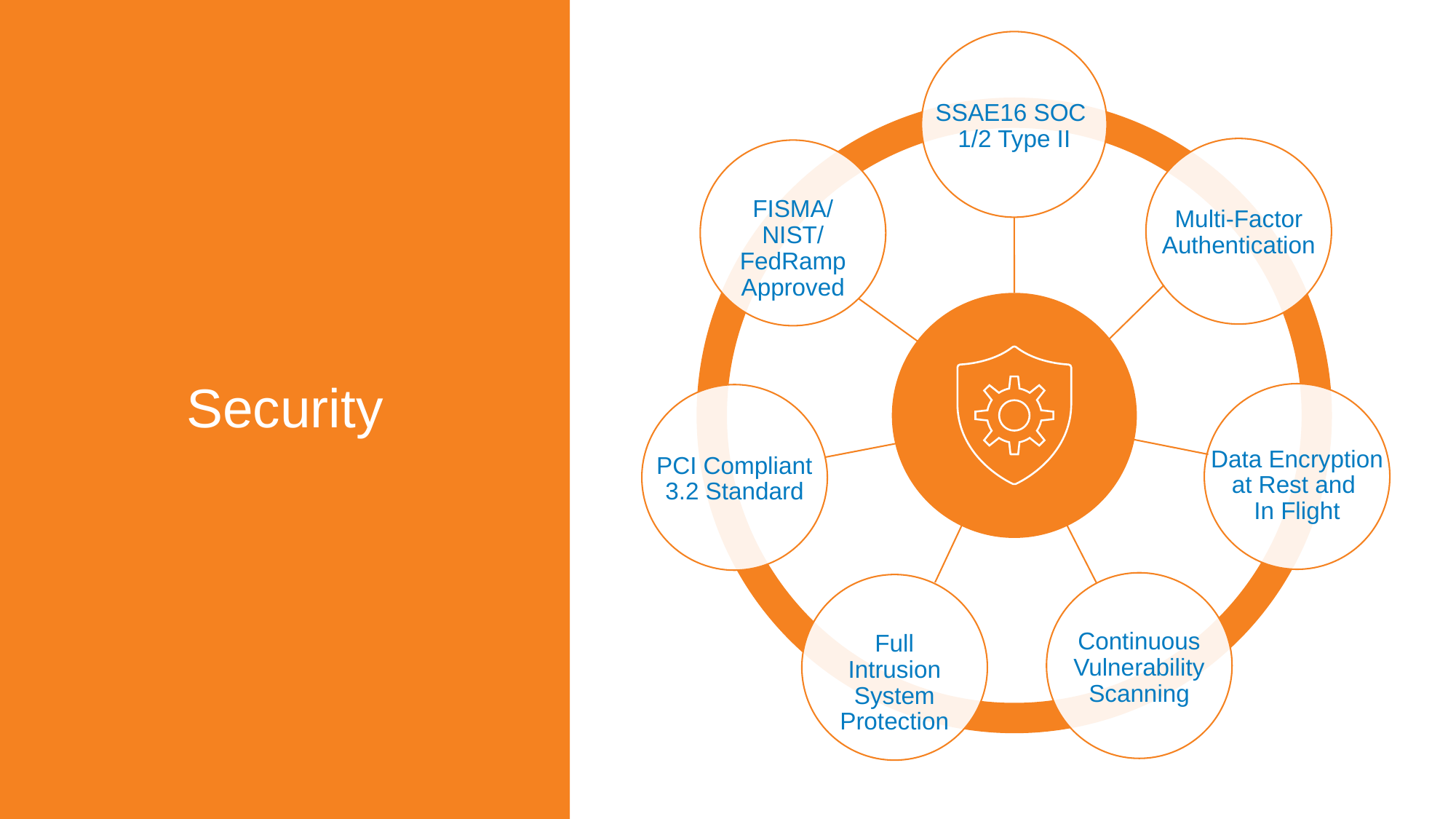

SSAE16 SOC
1/2 Type II

Multi-Factor Authentication

FISMA/NIST/
FedRamp Approved

# Security

Data Encryption at Rest and
In Flight

PCI Compliant
3.2 Standard

Continuous Vulnerability Scanning

Full Intrusion System Protection